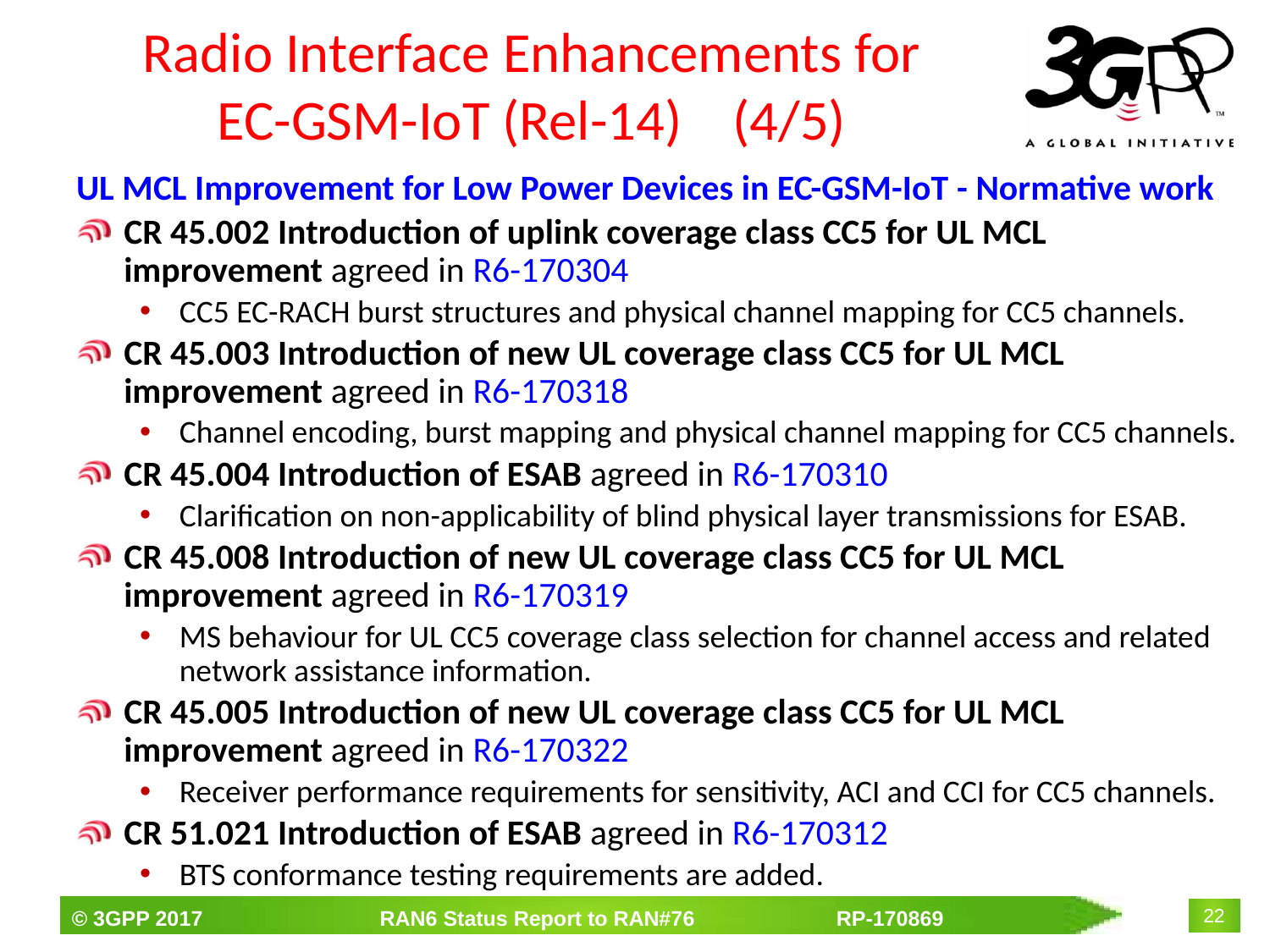

# Radio Interface Enhancements for EC-GSM-IoT (Rel-14)    (4/5)
UL MCL Improvement for Low Power Devices in EC-GSM-IoT - Normative work
CR 45.002 Introduction of uplink coverage class CC5 for UL MCL improvement agreed in R6-170304
CC5 EC-RACH burst structures and physical channel mapping for CC5 channels.
CR 45.003 Introduction of new UL coverage class CC5 for UL MCL improvement agreed in R6-170318
Channel encoding, burst mapping and physical channel mapping for CC5 channels.
CR 45.004 Introduction of ESAB agreed in R6-170310
Clarification on non-applicability of blind physical layer transmissions for ESAB.
CR 45.008 Introduction of new UL coverage class CC5 for UL MCL improvement agreed in R6-170319
MS behaviour for UL CC5 coverage class selection for channel access and related network assistance information.
CR 45.005 Introduction of new UL coverage class CC5 for UL MCL improvement agreed in R6-170322
Receiver performance requirements for sensitivity, ACI and CCI for CC5 channels.
CR 51.021 Introduction of ESAB agreed in R6-170312
BTS conformance testing requirements are added.